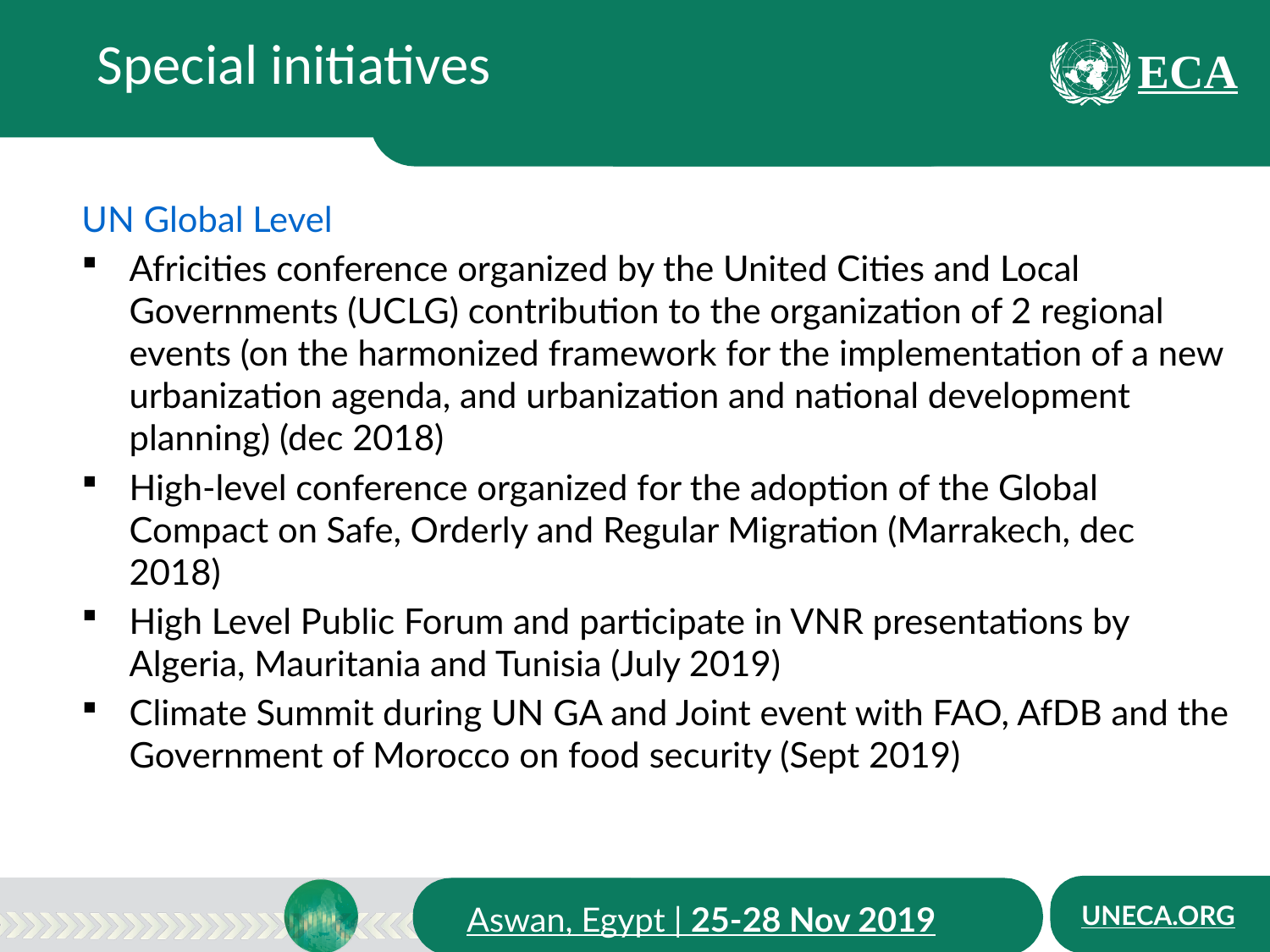

Special initiatives

UN Global Level
Africities conference organized by the United Cities and Local Governments (UCLG) contribution to the organization of 2 regional events (on the harmonized framework for the implementation of a new urbanization agenda, and urbanization and national development planning) (dec 2018)
High-level conference organized for the adoption of the Global Compact on Safe, Orderly and Regular Migration (Marrakech, dec 2018)
High Level Public Forum and participate in VNR presentations by Algeria, Mauritania and Tunisia (July 2019)
Climate Summit during UN GA and Joint event with FAO, AfDB and the Government of Morocco on food security (Sept 2019)